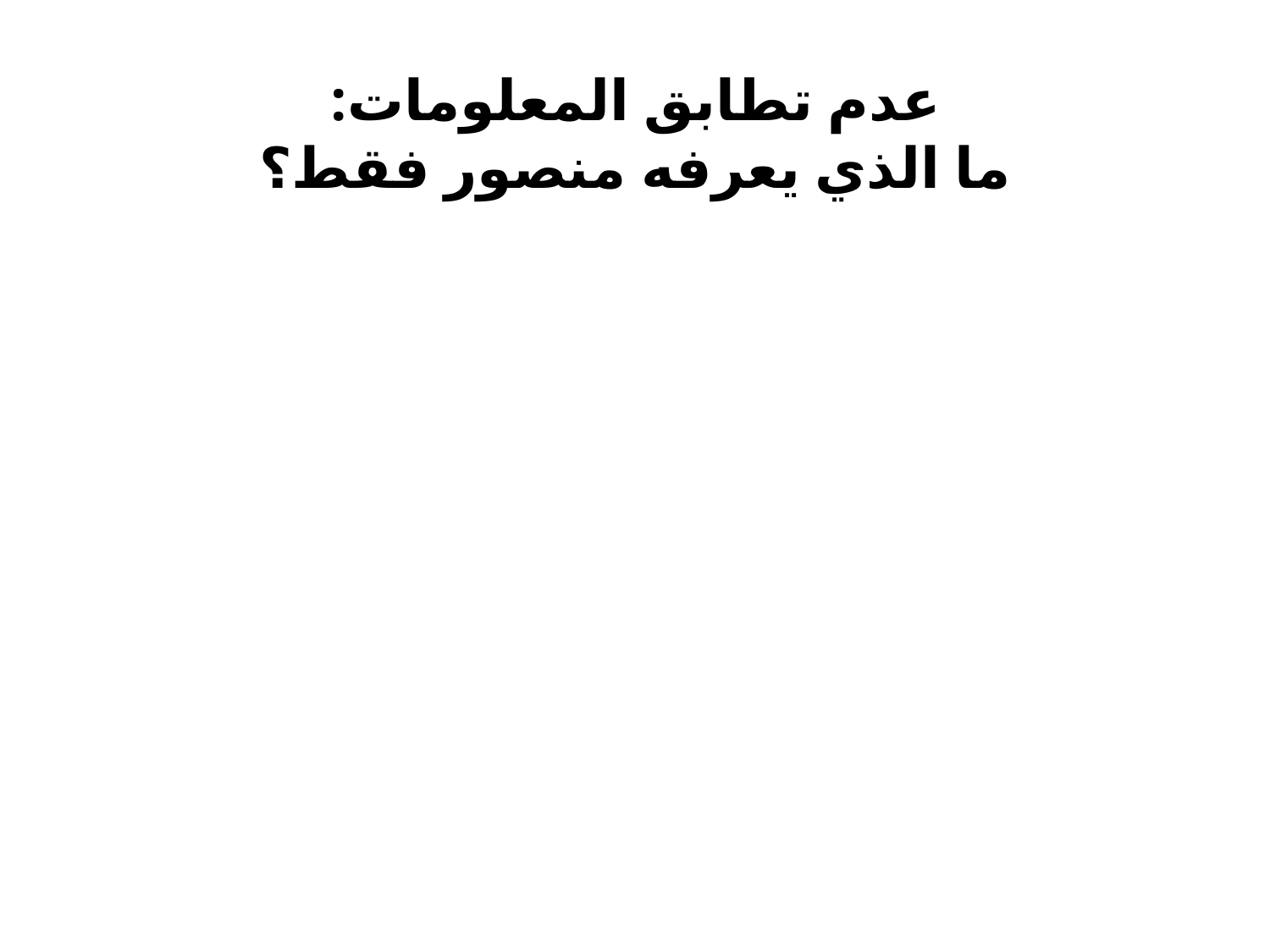

# عدم تطابق المعلومات: ما الذي يعرفه منصور فقط؟